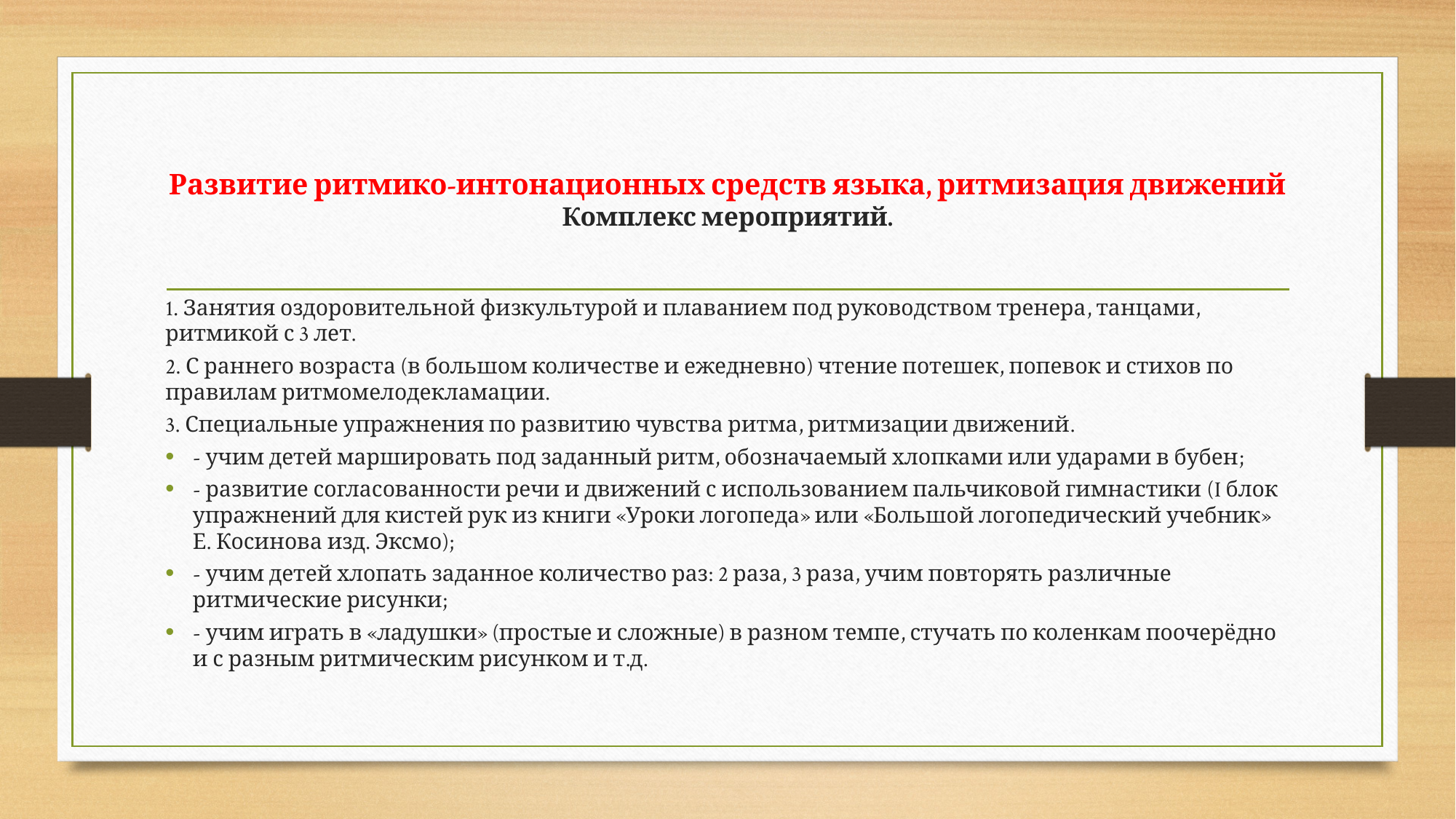

# Развитие ритмико-интонационных средств языка, ритмизация движений Комплекс мероприятий.
1. Занятия оздоровительной физкультурой и плаванием под руководством тренера, танцами, ритмикой с 3 лет.
2. С раннего возраста (в большом количестве и ежедневно) чтение потешек, попевок и стихов по правилам ритмомелодекламации.
3. Специальные упражнения по развитию чувства ритма, ритмизации движений.
- учим детей маршировать под заданный ритм, обозначаемый хлопками или ударами в бубен;
- развитие согласованности речи и движений с использованием пальчиковой гимнастики (I блок упражнений для кистей рук из книги «Уроки логопеда» или «Большой логопедический учебник»  Е. Косинова изд. Эксмо);
- учим детей хлопать заданное количество раз: 2 раза, 3 раза, учим повторять различные ритмические рисунки;
- учим играть в «ладушки» (простые и сложные) в разном темпе, стучать по коленкам поочерёдно и с разным ритмическим рисунком и т.д.